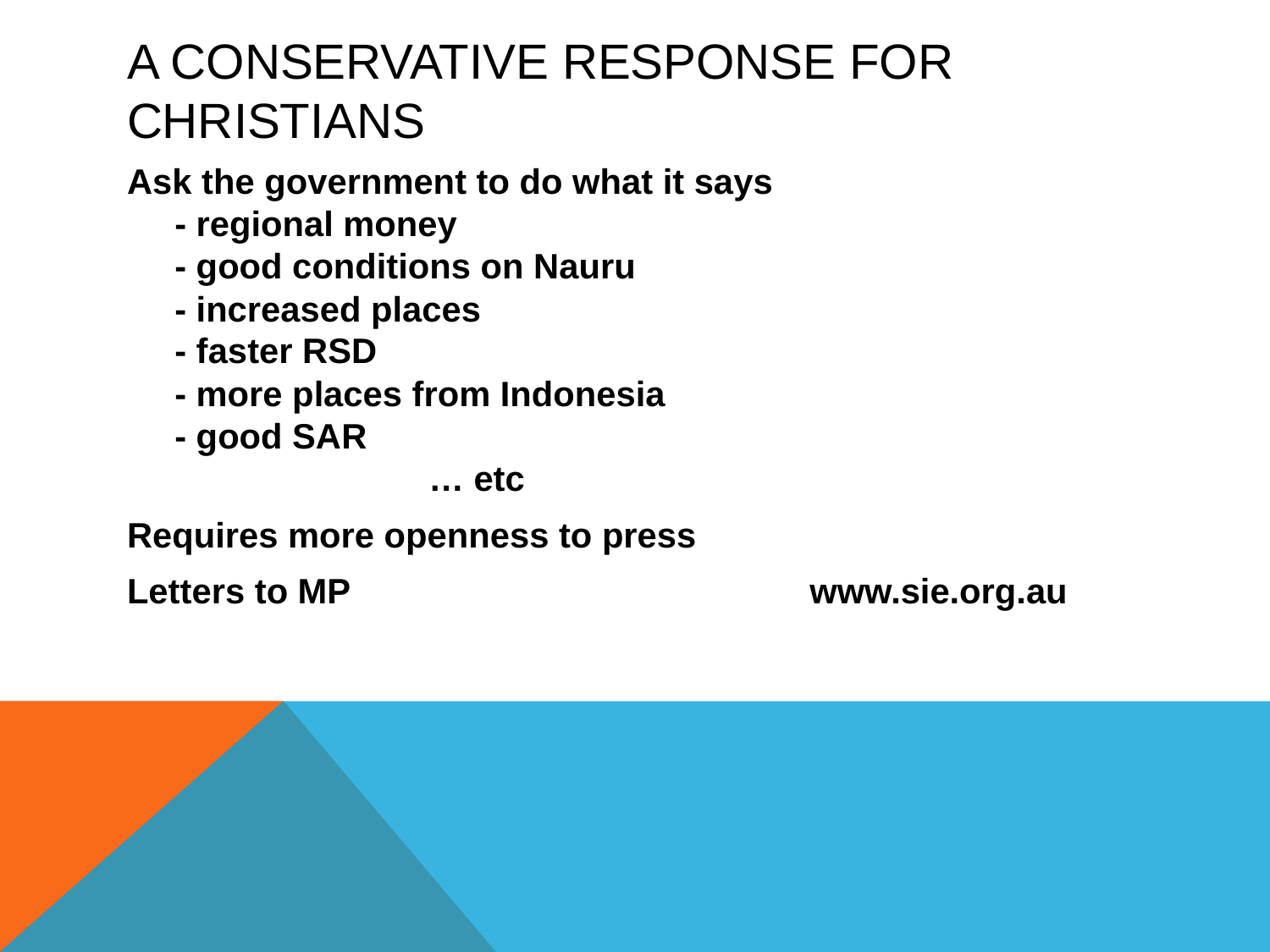

# A conservative response for Christians
Ask the government to do what it says
- regional money
- good conditions on Nauru
- increased places
- faster RSD
- more places from Indonesia
- good SAR
		… etc
Requires more openness to press
Letters to MP				www.sie.org.au